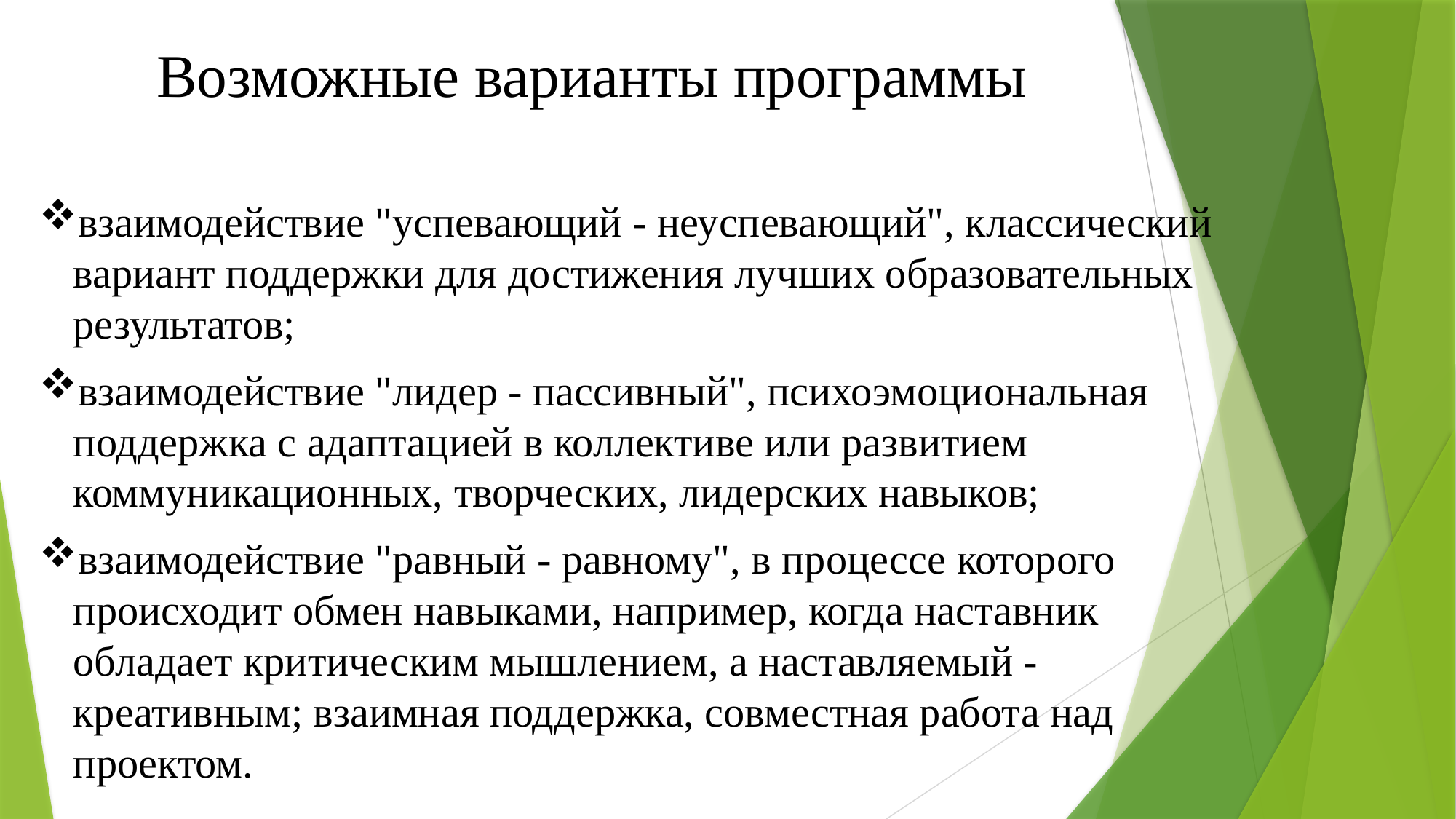

# Возможные варианты программы
взаимодействие "успевающий - неуспевающий", классический вариант поддержки для достижения лучших образовательных результатов;
взаимодействие "лидер - пассивный", психоэмоциональная поддержка с адаптацией в коллективе или развитием коммуникационных, творческих, лидерских навыков;
взаимодействие "равный - равному", в процессе которого происходит обмен навыками, например, когда наставник обладает критическим мышлением, а наставляемый - креативным; взаимная поддержка, совместная работа над проектом.